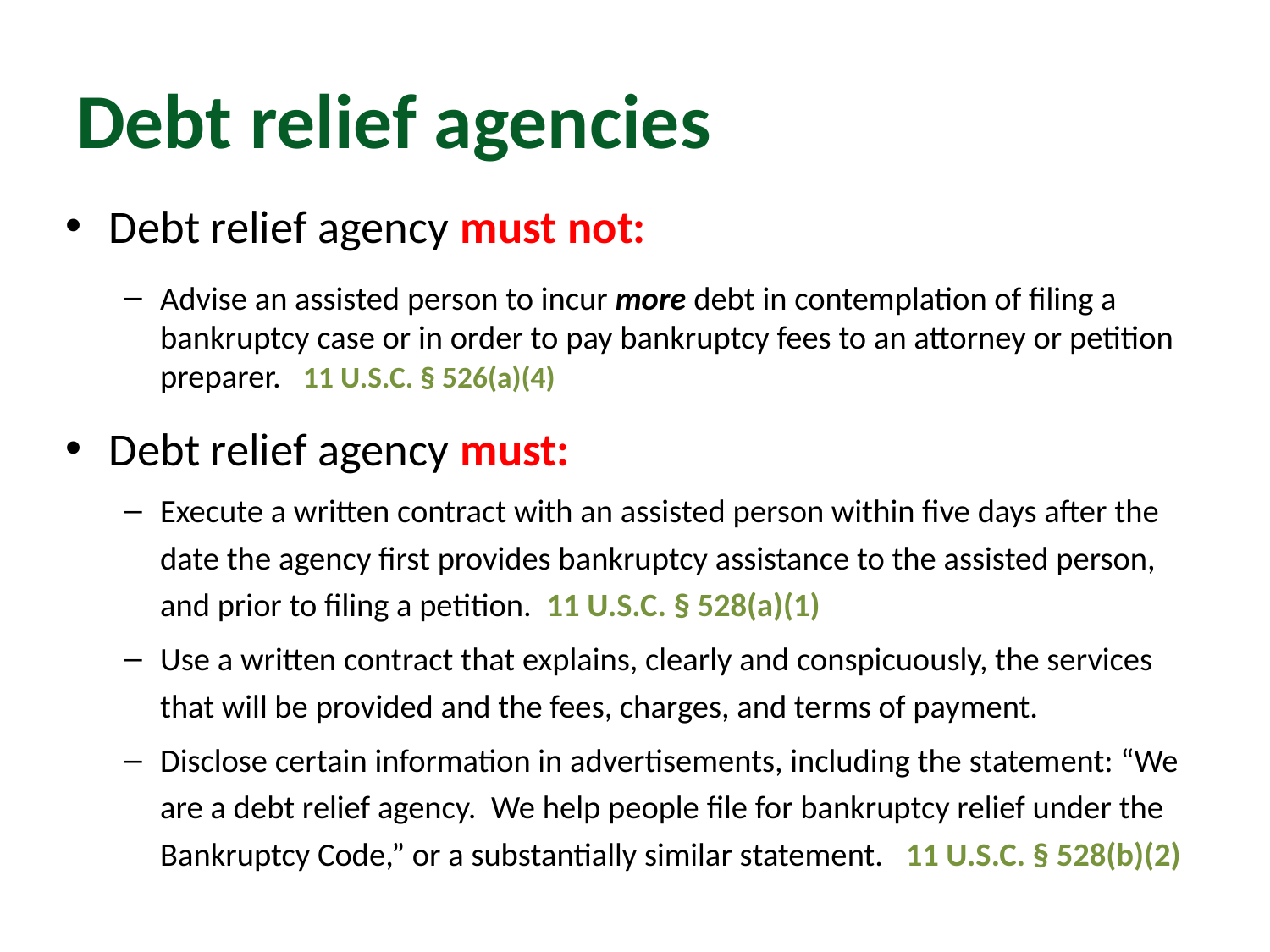

# Debt relief agencies
Debt relief agency must not:
Advise an assisted person to incur more debt in contemplation of filing a bankruptcy case or in order to pay bankruptcy fees to an attorney or petition preparer.   11 U.S.C. § 526(a)(4)
Debt relief agency must:
Execute a written contract with an assisted person within five days after the date the agency first provides bankruptcy assistance to the assisted person, and prior to filing a petition.  11 U.S.C. § 528(a)(1)
Use a written contract that explains, clearly and conspicuously, the services that will be provided and the fees, charges, and terms of payment.
Disclose certain information in advertisements, including the statement: “We are a debt relief agency.  We help people file for bankruptcy relief under the Bankruptcy Code,” or a substantially similar statement.   11 U.S.C. § 528(b)(2)